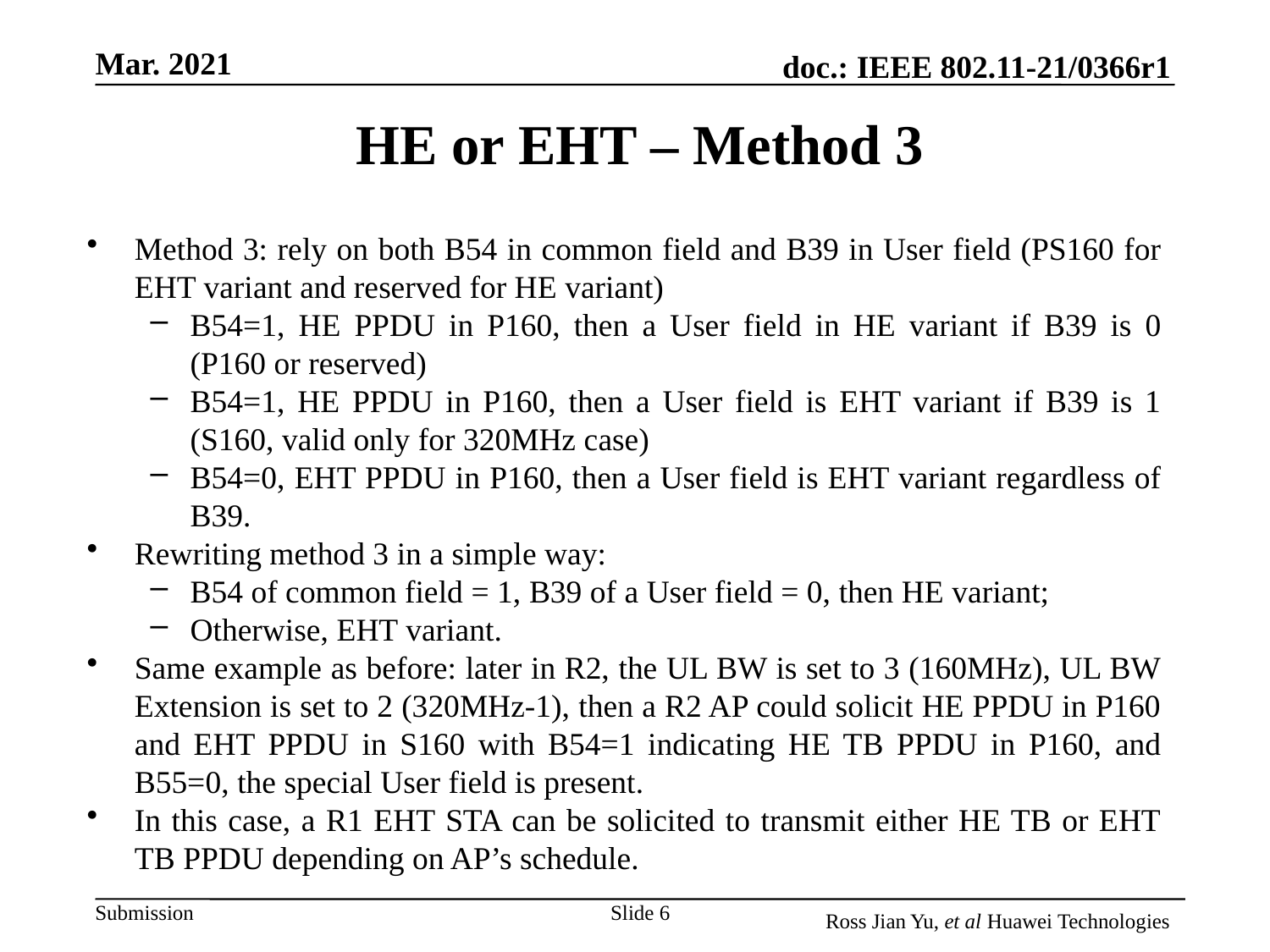

# HE or EHT – Method 3
Method 3: rely on both B54 in common field and B39 in User field (PS160 for EHT variant and reserved for HE variant)
B54=1, HE PPDU in P160, then a User field in HE variant if B39 is 0 (P160 or reserved)
B54=1, HE PPDU in P160, then a User field is EHT variant if B39 is 1 (S160, valid only for 320MHz case)
B54=0, EHT PPDU in P160, then a User field is EHT variant regardless of B39.
Rewriting method 3 in a simple way:
B54 of common field = 1, B39 of a User field = 0, then HE variant;
Otherwise, EHT variant.
Same example as before: later in R2, the UL BW is set to 3 (160MHz), UL BW Extension is set to 2 (320MHz-1), then a R2 AP could solicit HE PPDU in P160 and EHT PPDU in S160 with B54=1 indicating HE TB PPDU in P160, and B55=0, the special User field is present.
In this case, a R1 EHT STA can be solicited to transmit either HE TB or EHT TB PPDU depending on AP’s schedule.

Slide 6